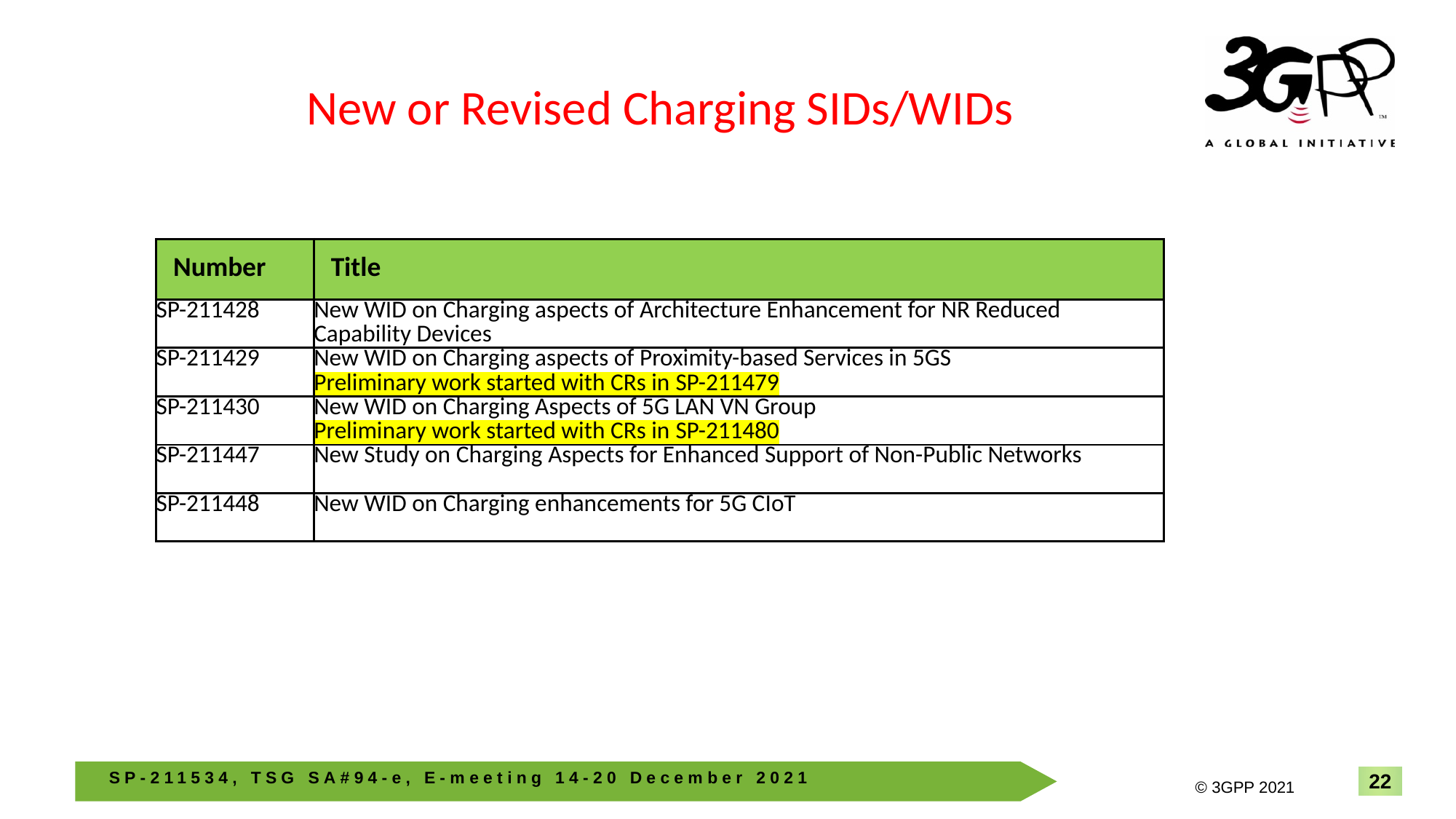

New or Revised Charging SIDs/WIDs
| Number | Title |
| --- | --- |
| SP-211428 | New WID on Charging aspects of Architecture Enhancement for NR Reduced Capability Devices |
| SP-211429 | New WID on Charging aspects of Proximity-based Services in 5GS Preliminary work started with CRs in SP-211479 |
| SP-211430 | New WID on Charging Aspects of 5G LAN VN Group Preliminary work started with CRs in SP-211480 |
| SP-211447 | New Study on Charging Aspects for Enhanced Support of Non-Public Networks |
| SP-211448 | New WID on Charging enhancements for 5G CIoT |